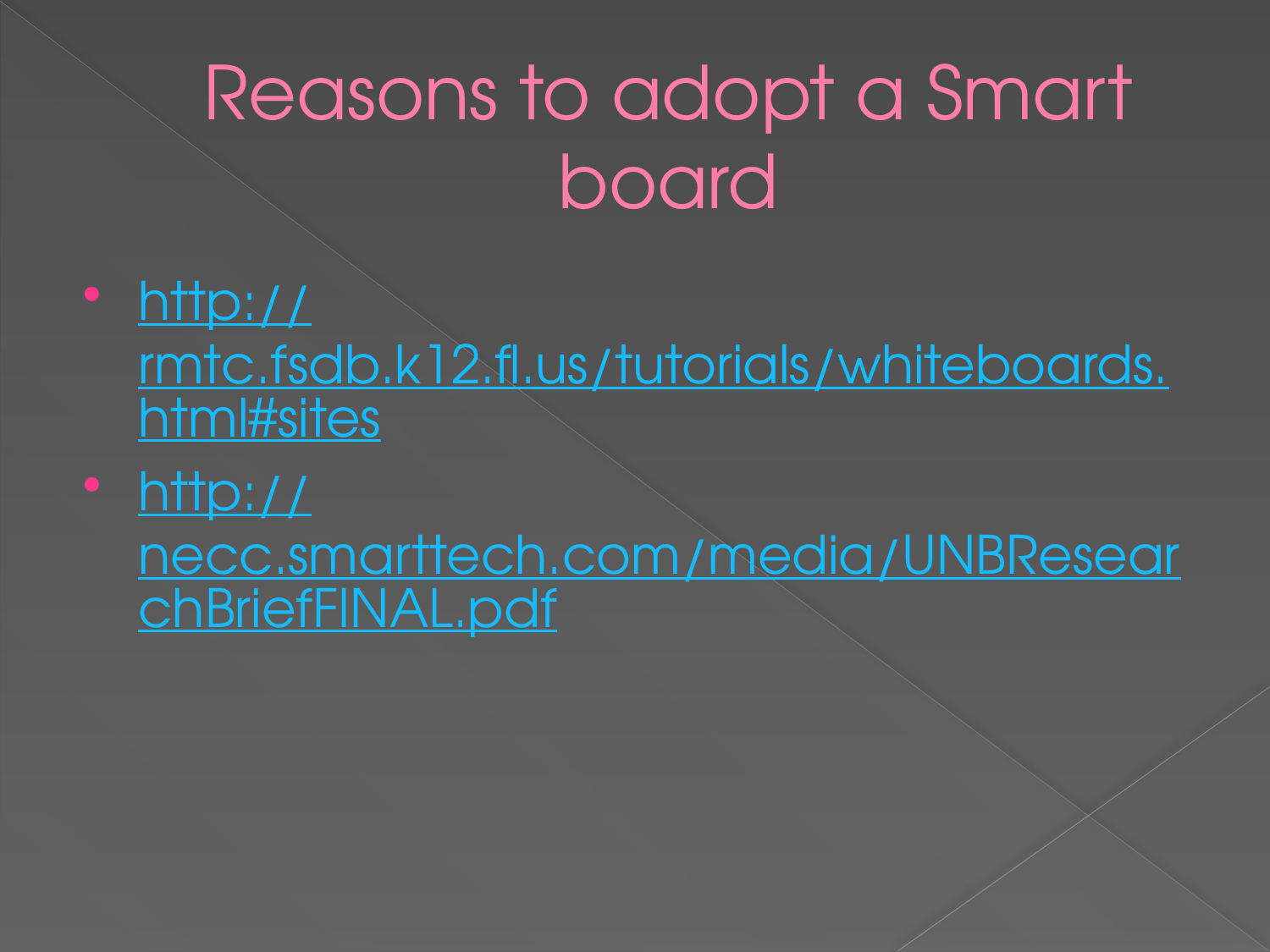

# Reasons to adopt a Smart board
http://rmtc.fsdb.k12.fl.us/tutorials/whiteboards.html#sites
http://necc.smarttech.com/media/UNBResearchBriefFINAL.pdf